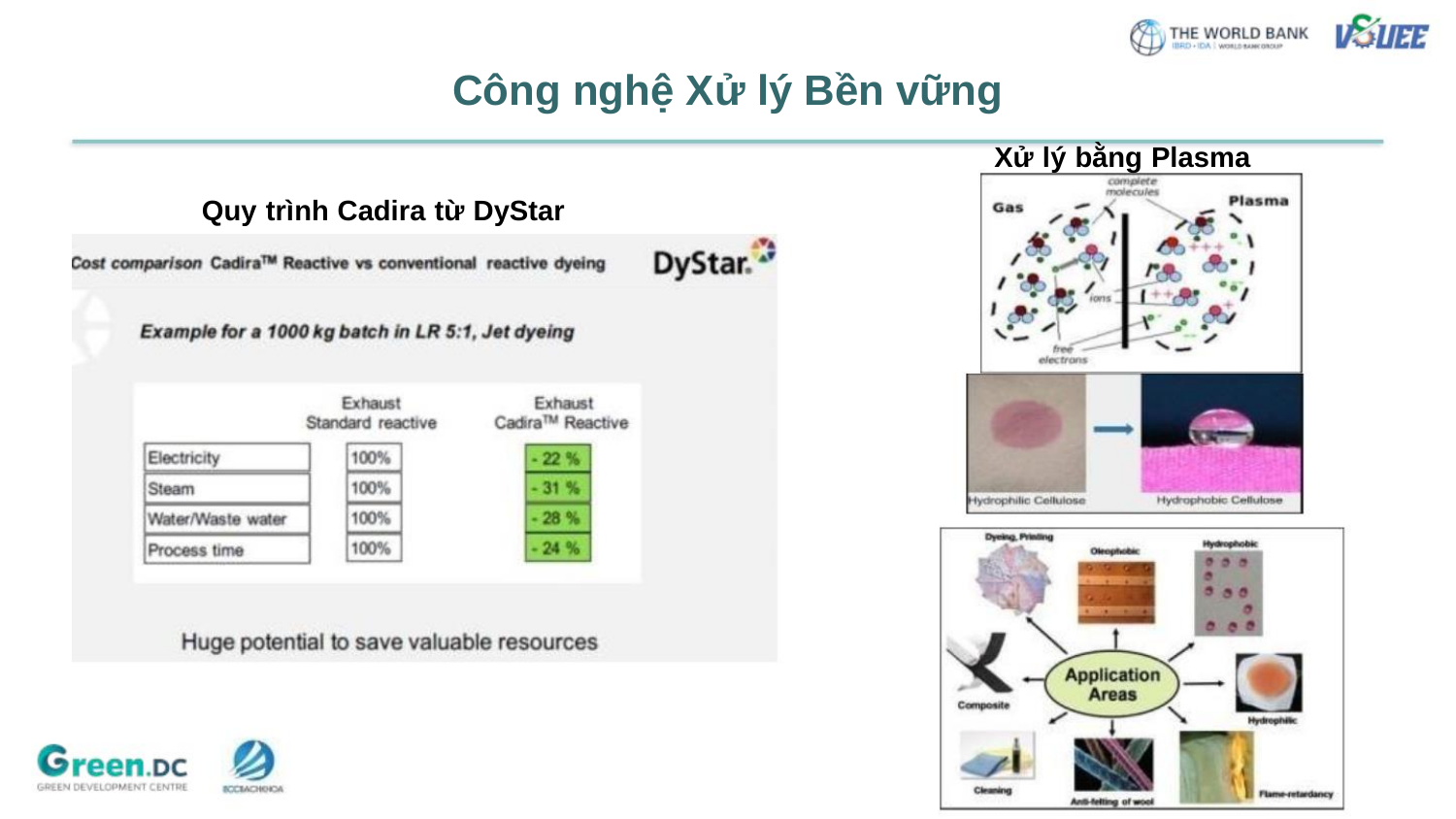

Công nghệ Xử lý Bền vững
Xử lý bằng Plasma
Quy trình Cadira từ DyStar